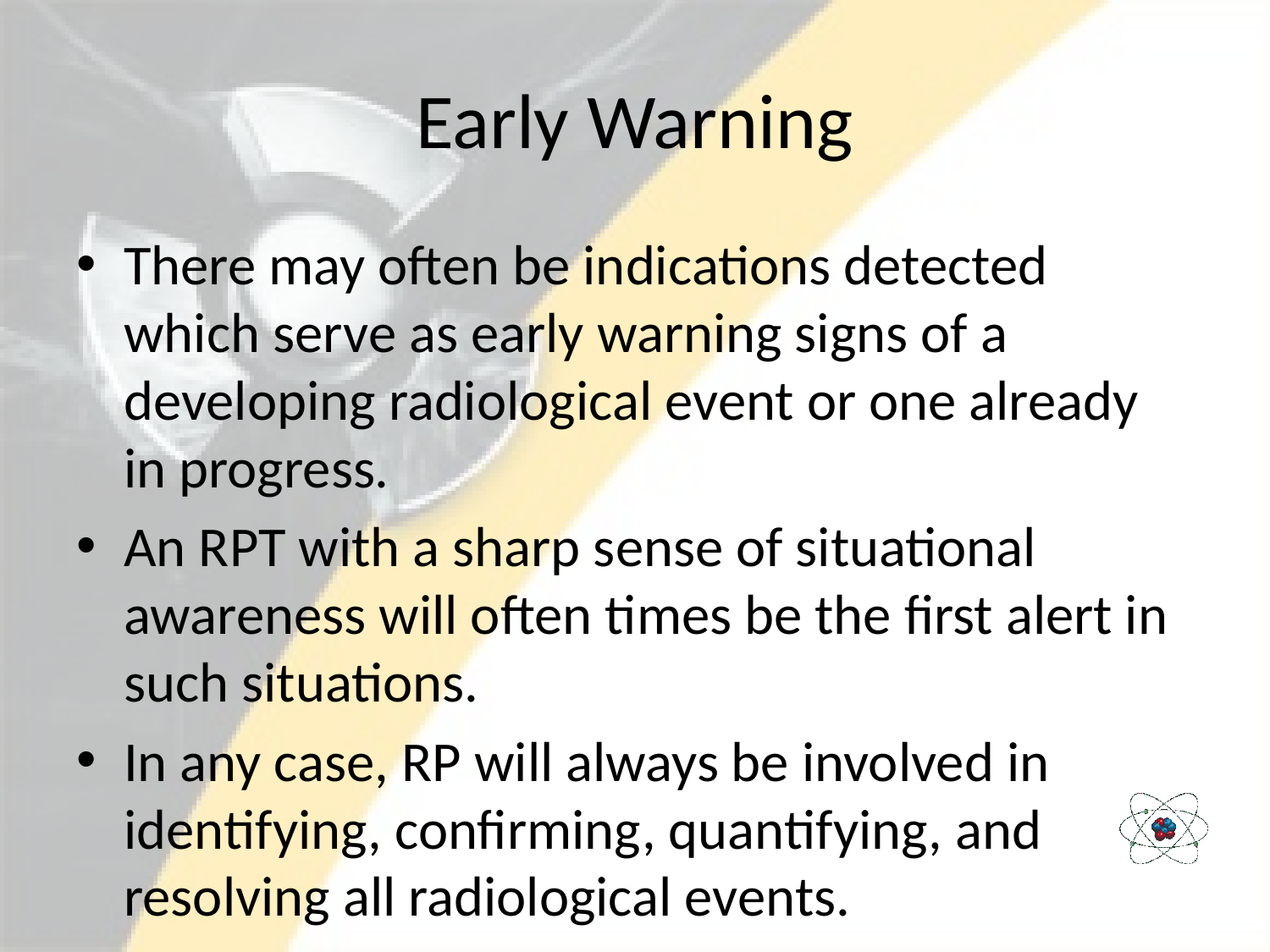

# Early Warning
There may often be indications detected which serve as early warning signs of a developing radiological event or one already in progress.
An RPT with a sharp sense of situational awareness will often times be the first alert in such situations.
In any case, RP will always be involved in identifying, confirming, quantifying, and resolving all radiological events.